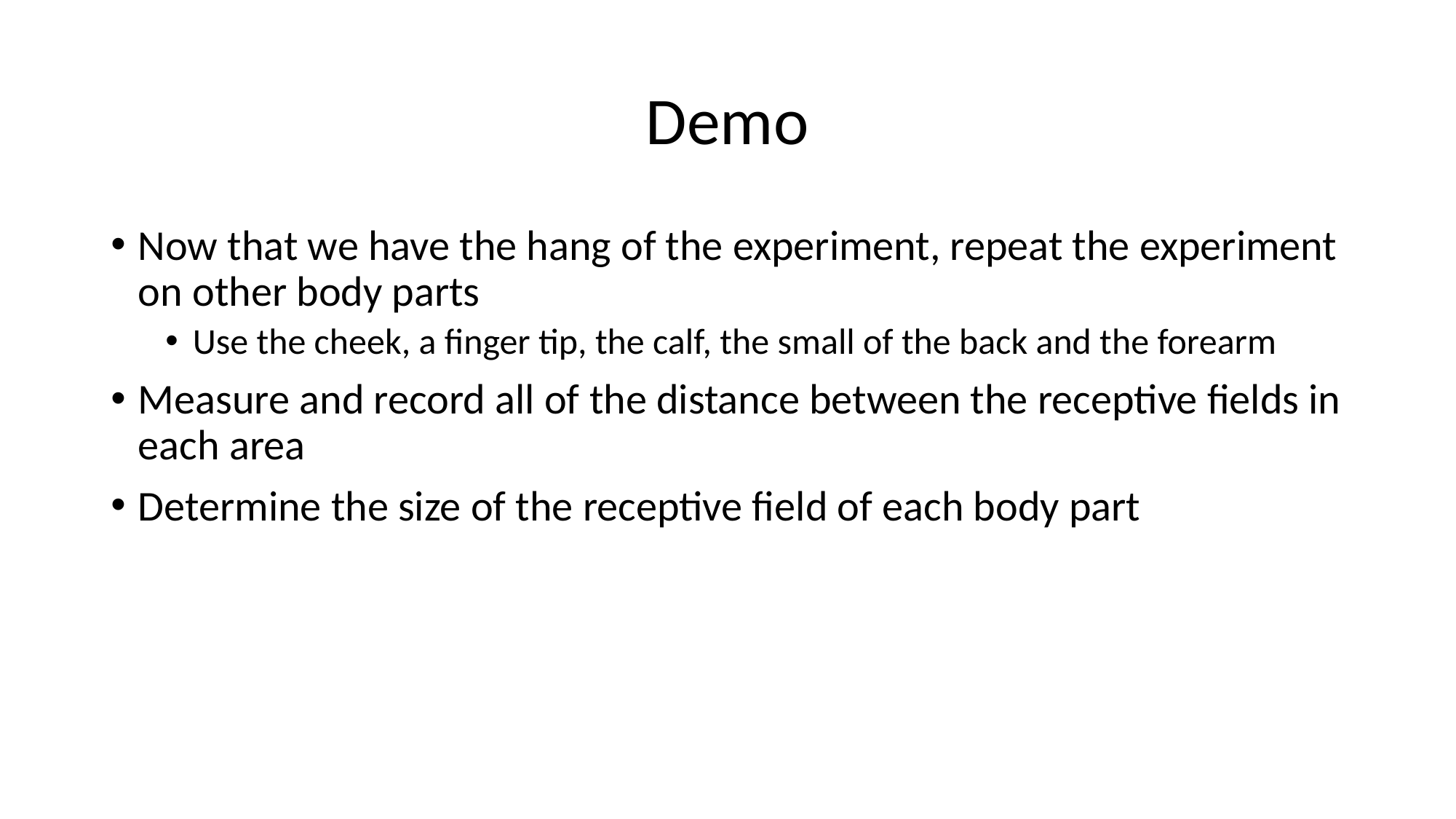

# Demo
Now that we have the hang of the experiment, repeat the experiment on other body parts
Use the cheek, a finger tip, the calf, the small of the back and the forearm
Measure and record all of the distance between the receptive fields in each area
Determine the size of the receptive field of each body part